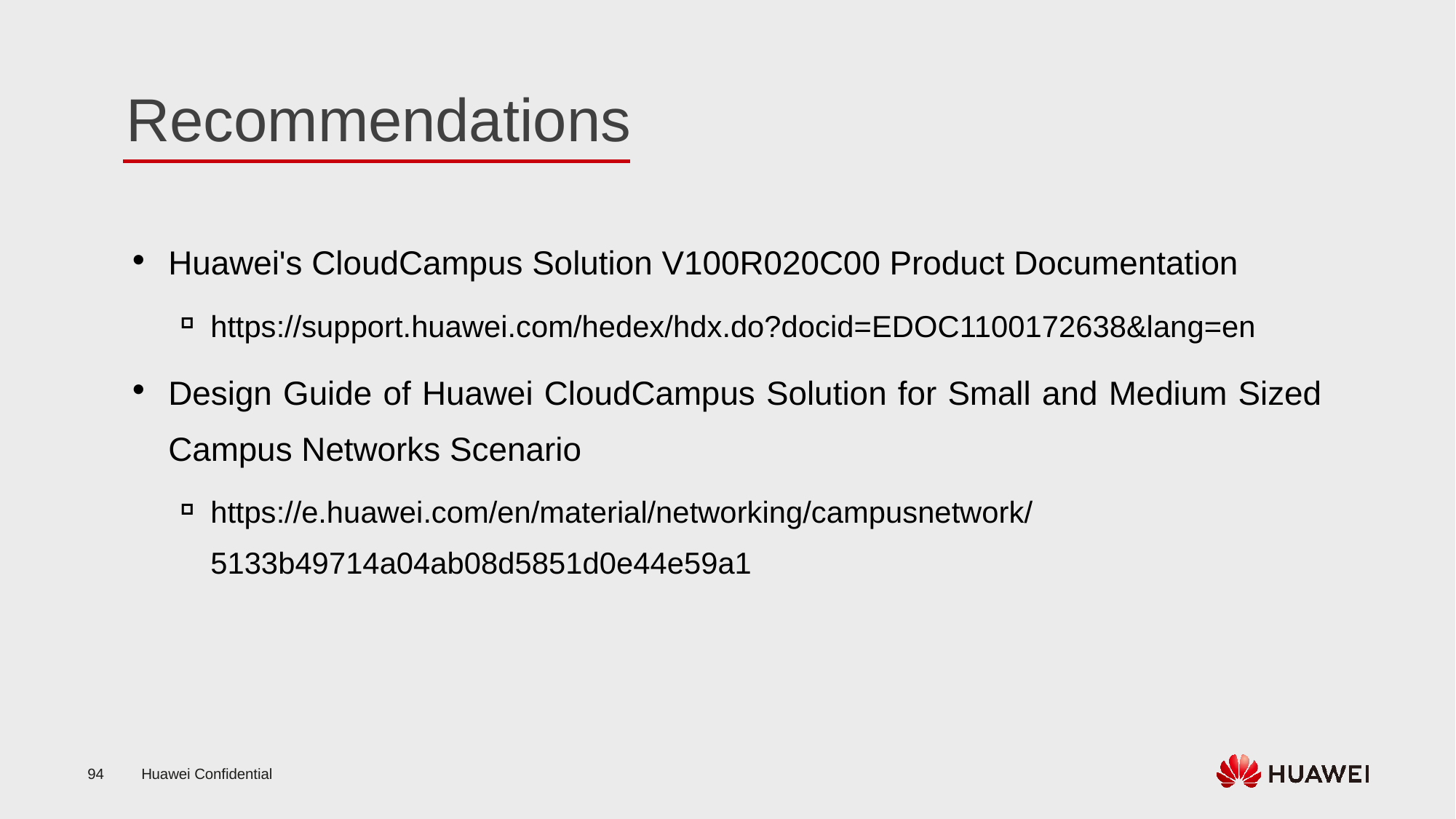

Huawei's CloudCampus Solution V100R020C00 Product Documentation
https://support.huawei.com/hedex/hdx.do?docid=EDOC1100172638&lang=en
Design Guide of Huawei CloudCampus Solution for Small and Medium Sized Campus Networks Scenario
https://e.huawei.com/en/material/networking/campusnetwork/5133b49714a04ab08d5851d0e44e59a1